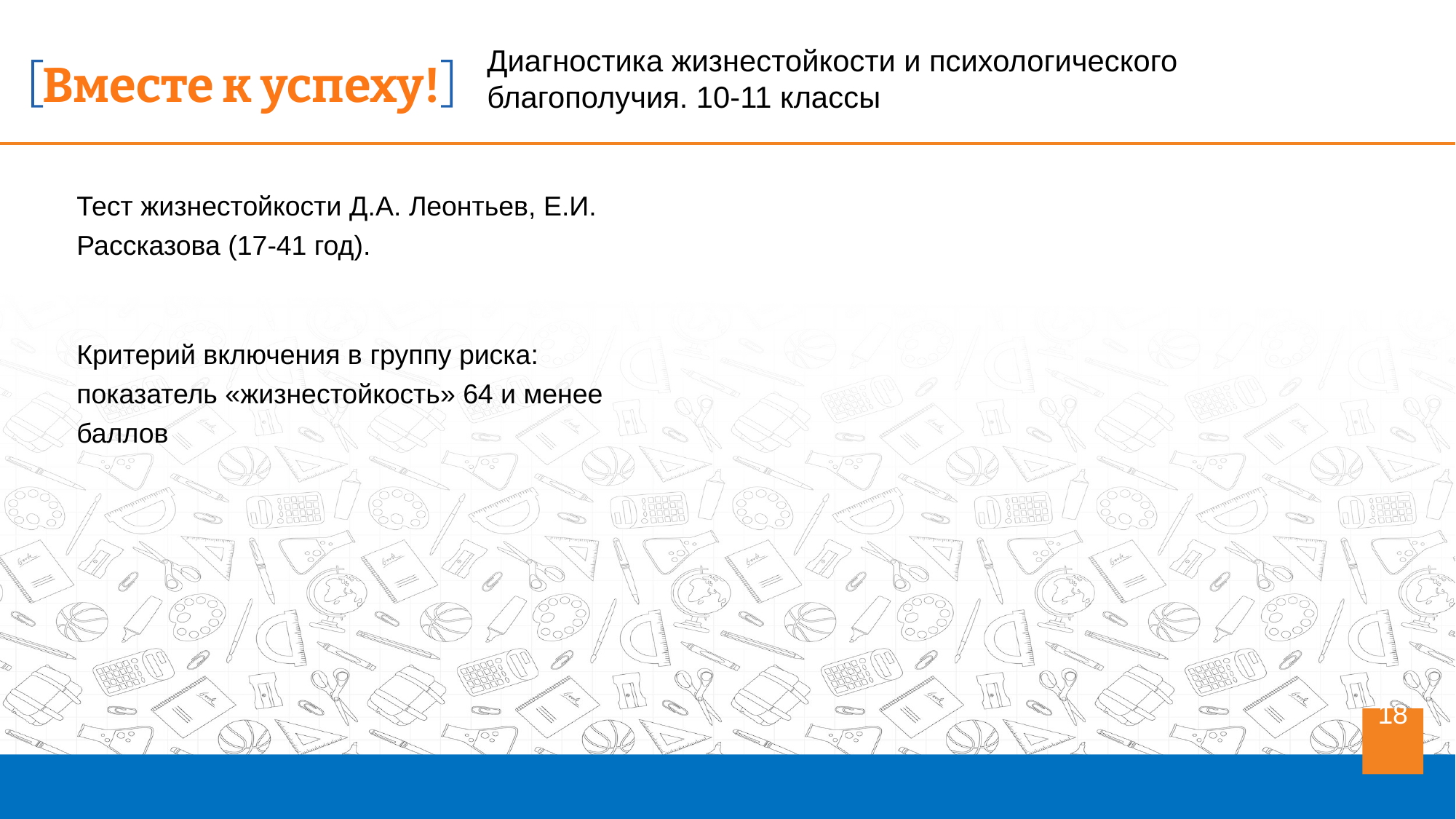

Диагностика жизнестойкости и психологического благополучия. 10-11 классы
Тест жизнестойкости Д.А. Леонтьев, Е.И. Рассказова (17-41 год).

Критерий включения в группу риска: показатель «жизнестойкость» 64 и менее баллов